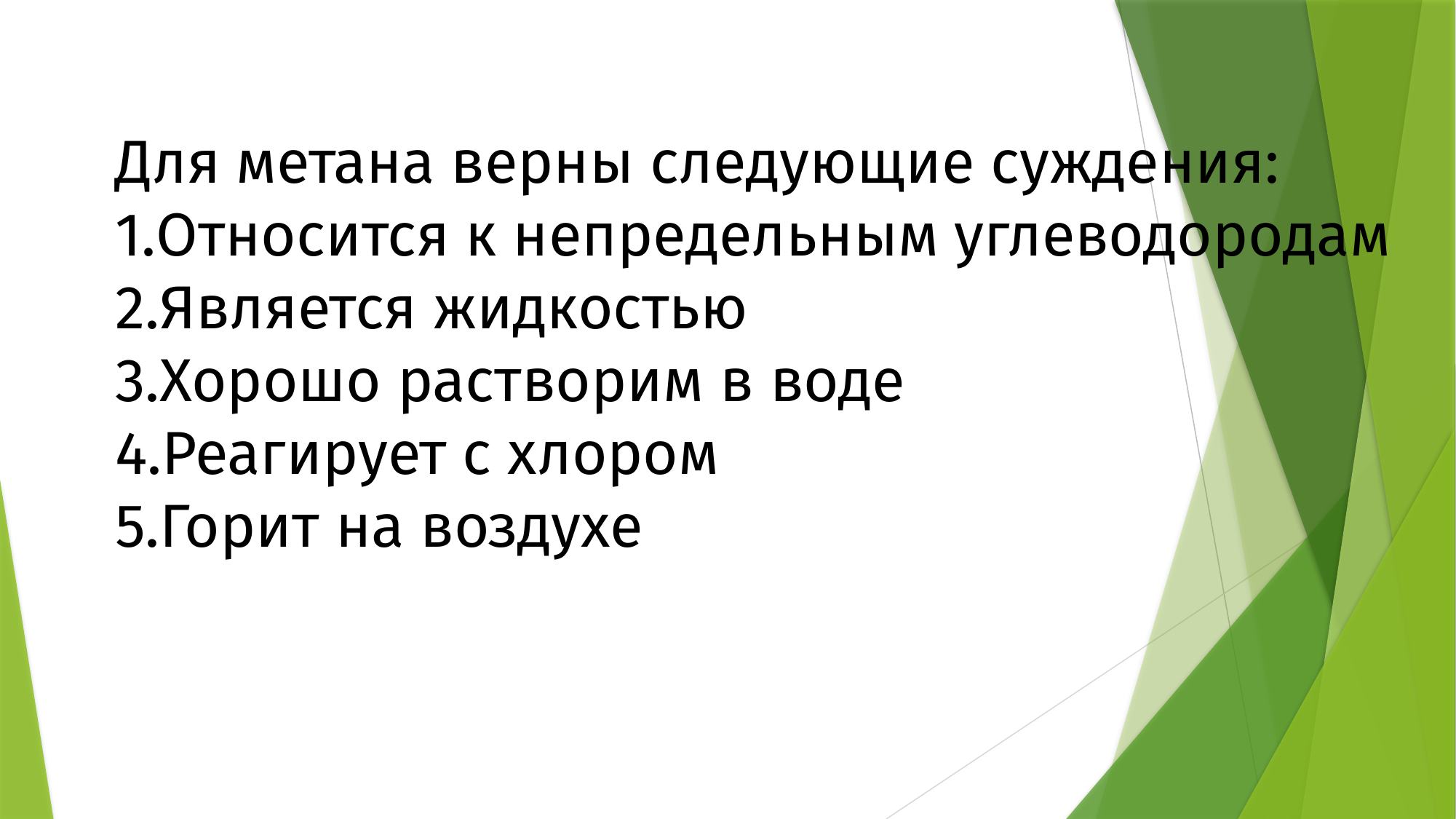

Для метана верны следующие суждения:
Относится к непредельным углеводородам
Является жидкостью
Хорошо растворим в воде
Реагирует с хлором
Горит на воздухе